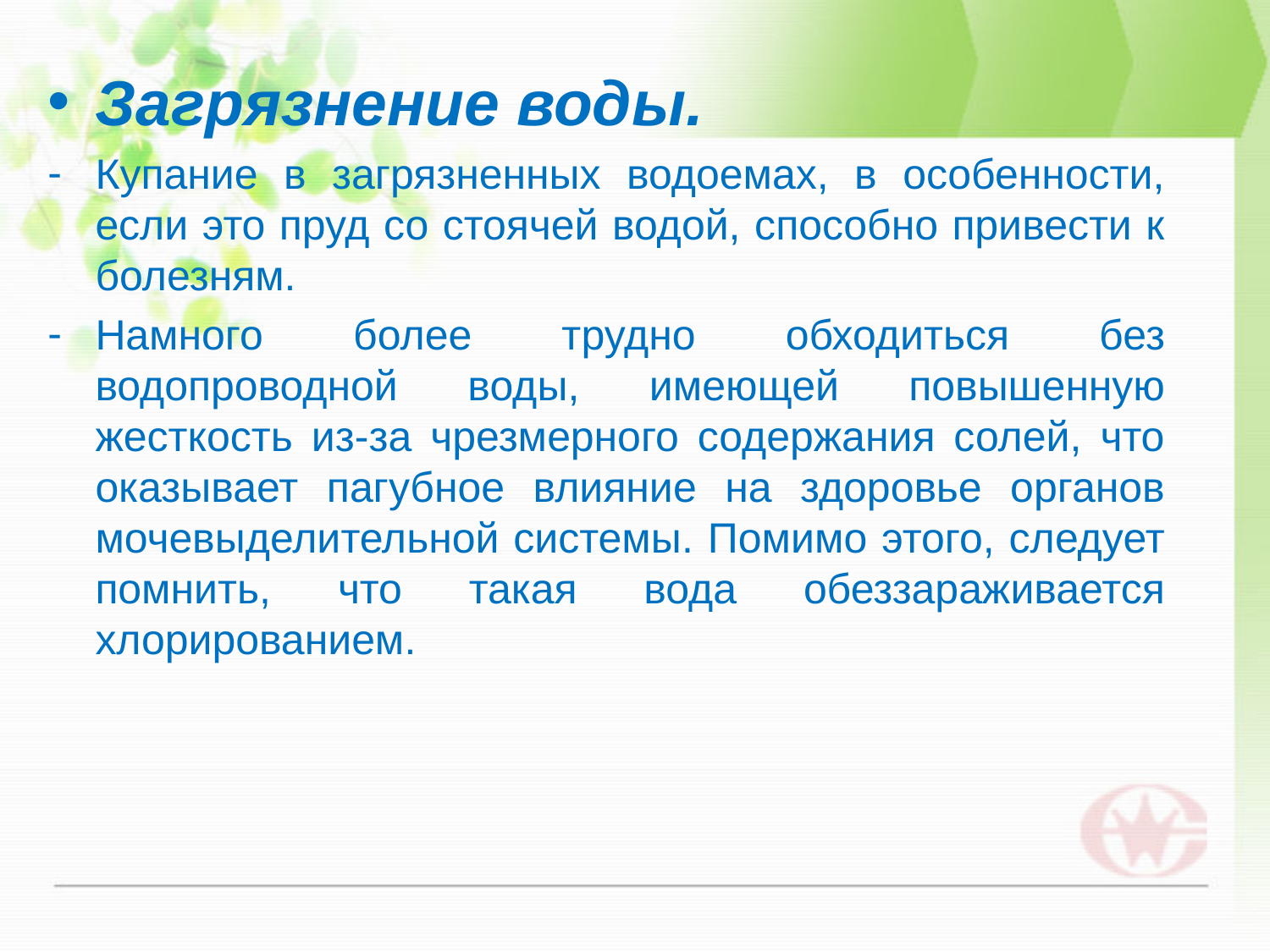

Загрязнение воды.
Купание в загрязненных водоемах, в особенности, если это пруд со стоячей водой, способно привести к болезням.
Намного более трудно обходиться без водопроводной воды, имеющей повышенную жесткость из-за чрезмерного содержания солей, что оказывает пагубное влияние на здоровье органов мочевыделительной системы. Помимо этого, следует помнить, что такая вода обеззараживается хлорированием.